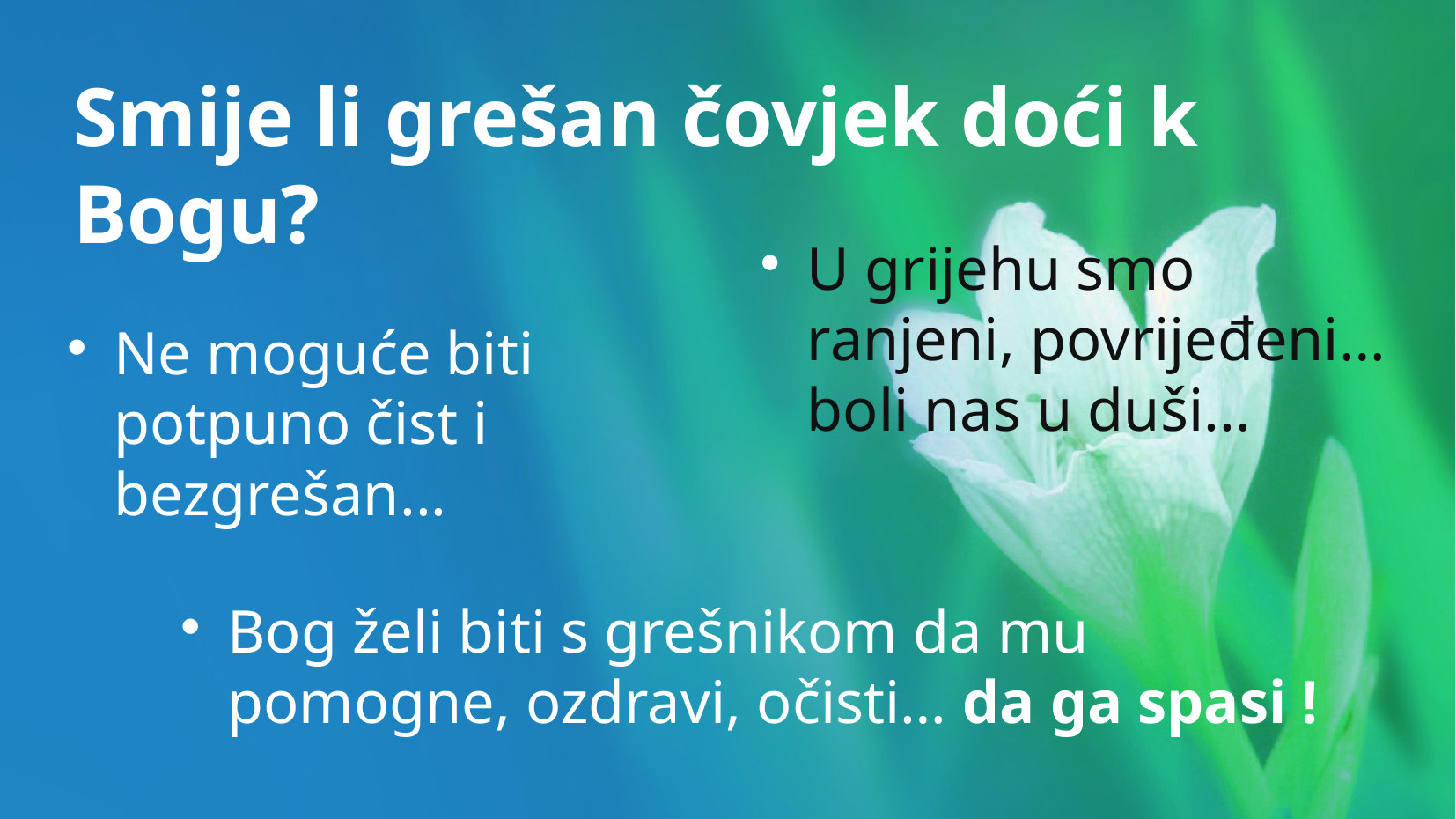

# Smije li grešan čovjek doći k Bogu?
U grijehu smo ranjeni, povrijeđeni… boli nas u duši...
Ne moguće biti potpuno čist i bezgrešan...
Bog želi biti s grešnikom da mu pomogne, ozdravi, očisti… da ga spasi !